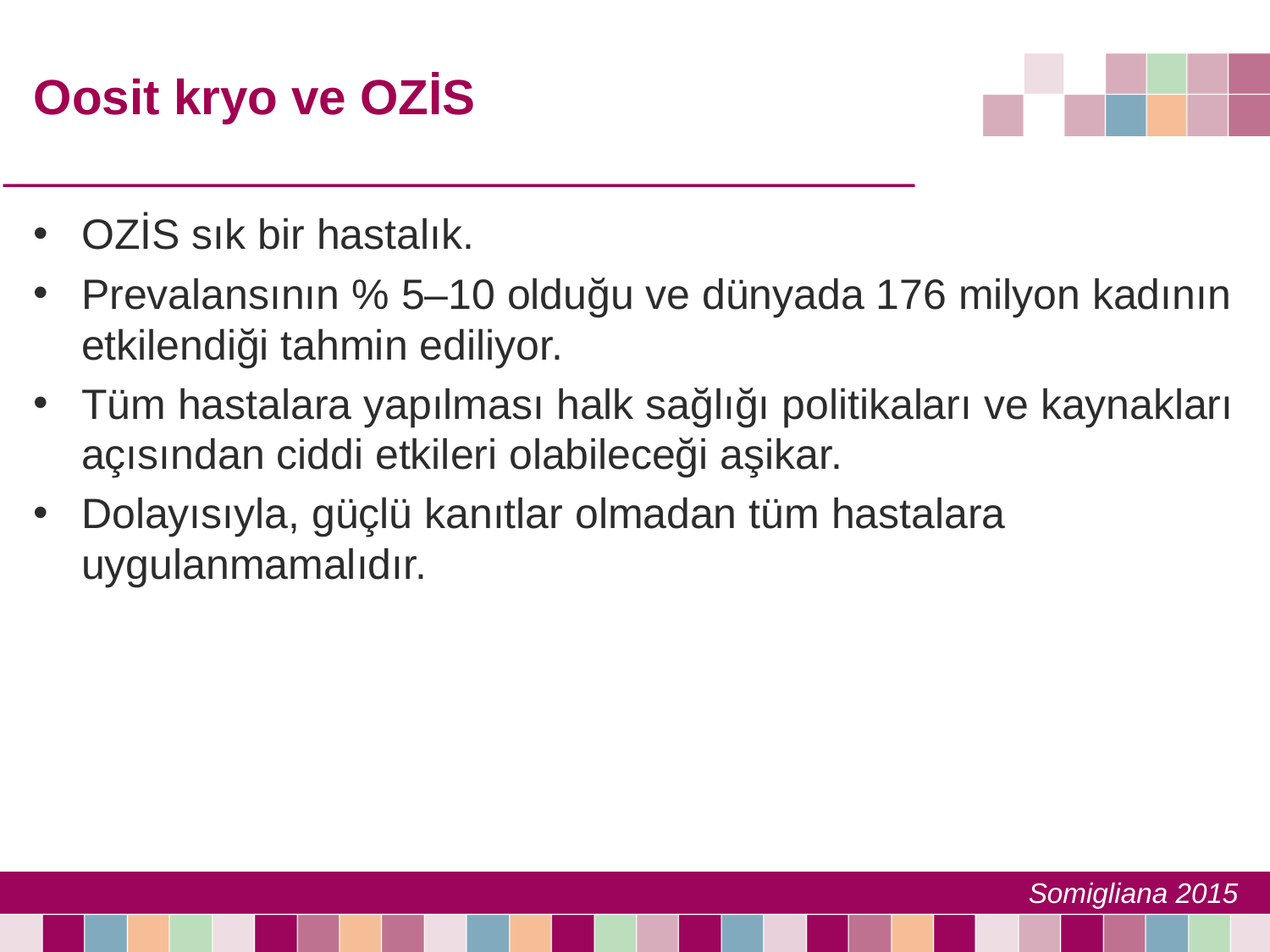

# Oosit kryo ve OZİS
OZİS sık bir hastalık.
Prevalansının % 5–10 olduğu ve dünyada 176 milyon kadının etkilendiği tahmin ediliyor.
Tüm hastalara yapılması halk sağlığı politikaları ve kaynakları açısından ciddi etkileri olabileceği aşikar.
Dolayısıyla, güçlü kanıtlar olmadan tüm hastalara uygulanmamalıdır.
Somigliana 2015